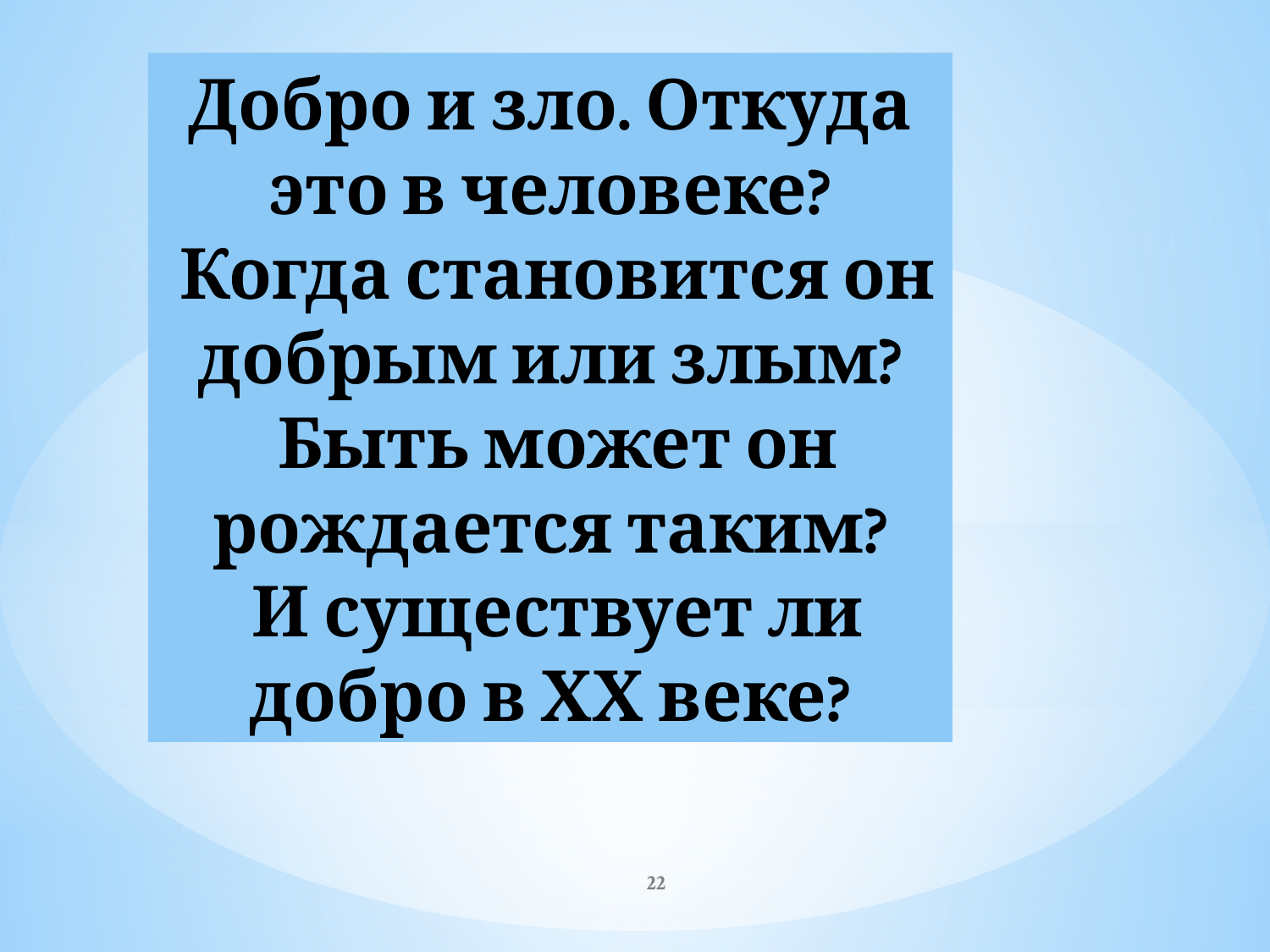

Добро и зло. Откуда это в человеке?
 Когда становится он добрым или злым?
 Быть может он рождается таким?
 И существует ли добро в ХХ веке?
22